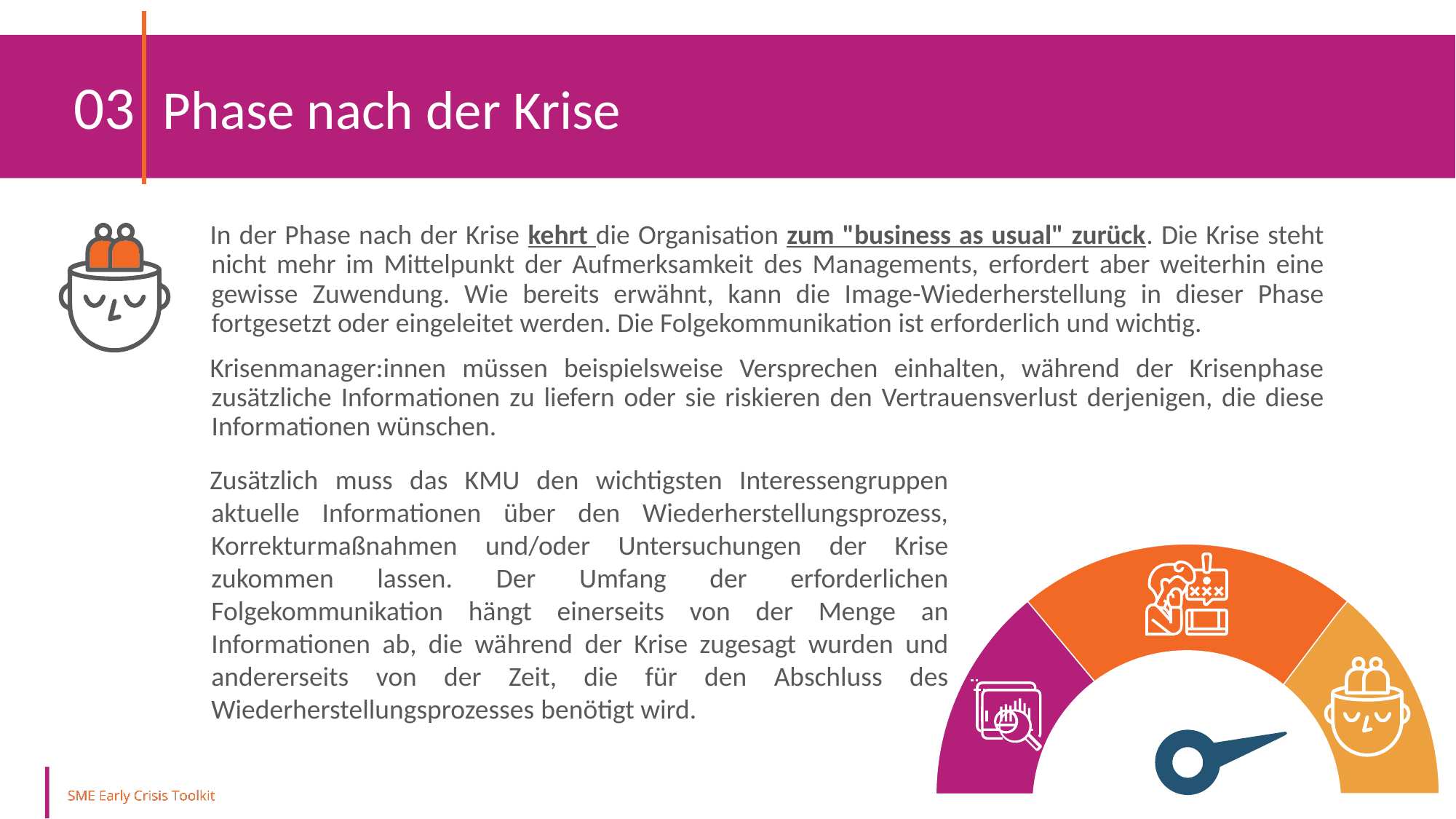

03  Phase nach der Krise

In der Phase nach der Krise kehrt die Organisation zum "business as usual" zurück. Die Krise steht nicht mehr im Mittelpunkt der Aufmerksamkeit des Managements, erfordert aber weiterhin eine gewisse Zuwendung. Wie bereits erwähnt, kann die Image-Wiederherstellung in dieser Phase fortgesetzt oder eingeleitet werden. Die Folgekommunikation ist erforderlich und wichtig.
Krisenmanager:innen müssen beispielsweise Versprechen einhalten, während der Krisenphase zusätzliche Informationen zu liefern oder sie riskieren den Vertrauensverlust derjenigen, die diese Informationen wünschen.

Zusätzlich muss das KMU den wichtigsten Interessengruppen aktuelle Informationen über den Wiederherstellungsprozess, Korrekturmaßnahmen und/oder Untersuchungen der Krise zukommen lassen. Der Umfang der erforderlichen Folgekommunikation hängt einerseits von der Menge an Informationen ab, die während der Krise zugesagt wurden und andererseits von der Zeit, die für den Abschluss des Wiederherstellungsprozesses benötigt wird.